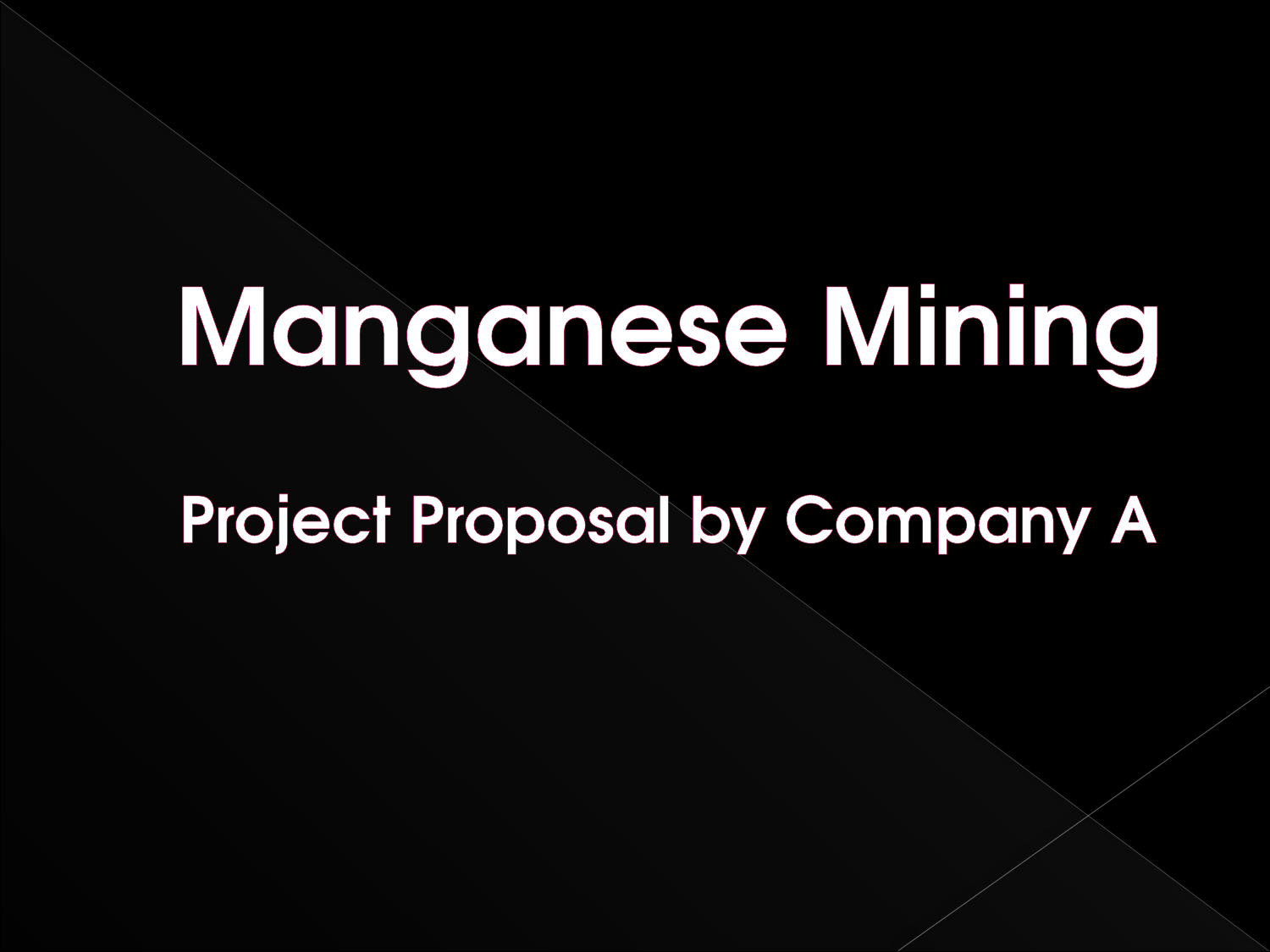

# Manganese Mining Project Proposal by Company A